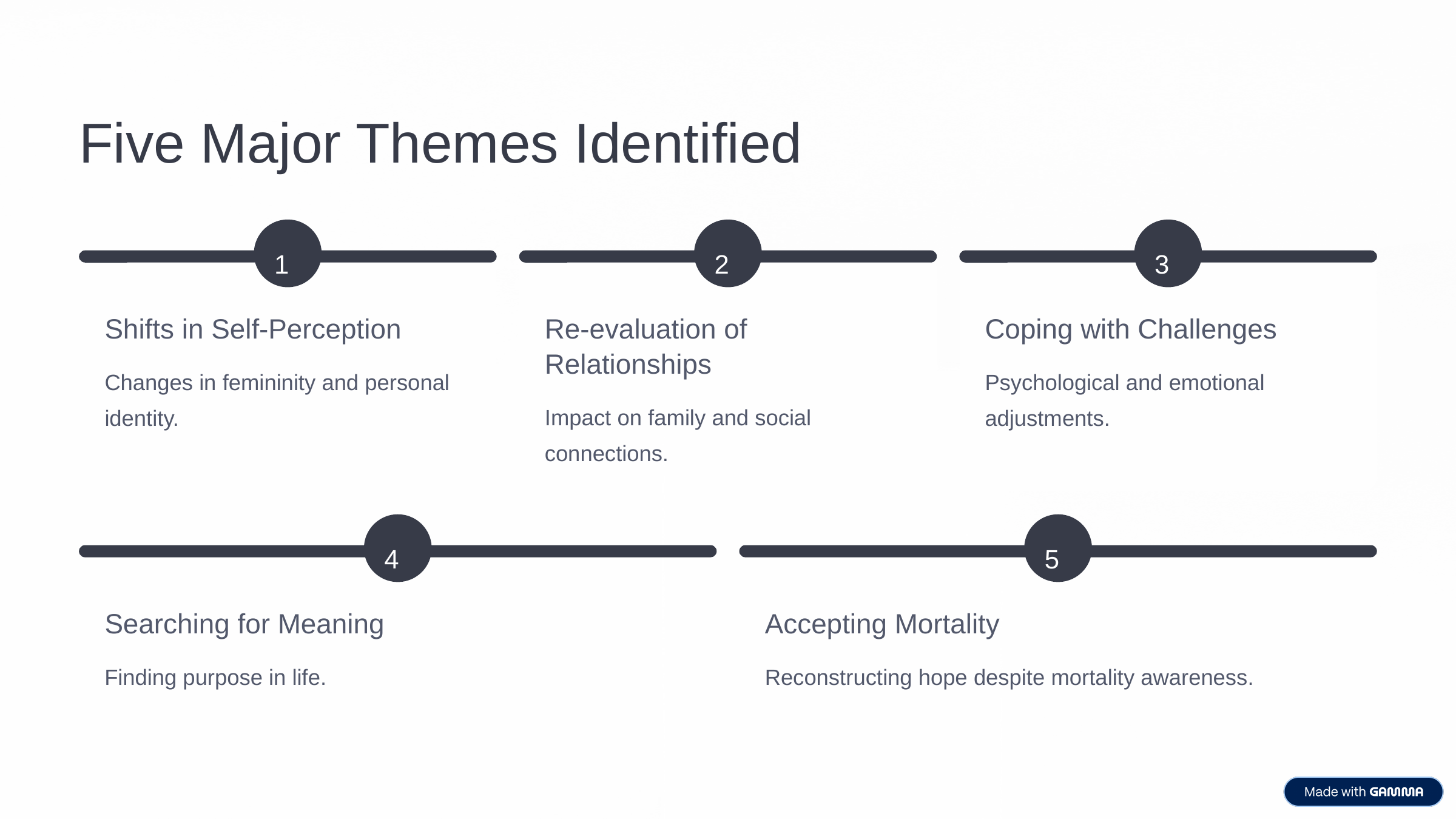

Five Major Themes Identified

1
2
3

Shifts in Self-Perception
Re-evaluation of Relationships
Coping with Challenges
Changes in femininity and personal identity.
Psychological and emotional adjustments.
Impact on family and social connections.

4
5

Searching for Meaning
Accepting Mortality
Finding purpose in life.
Reconstructing hope despite mortality awareness.